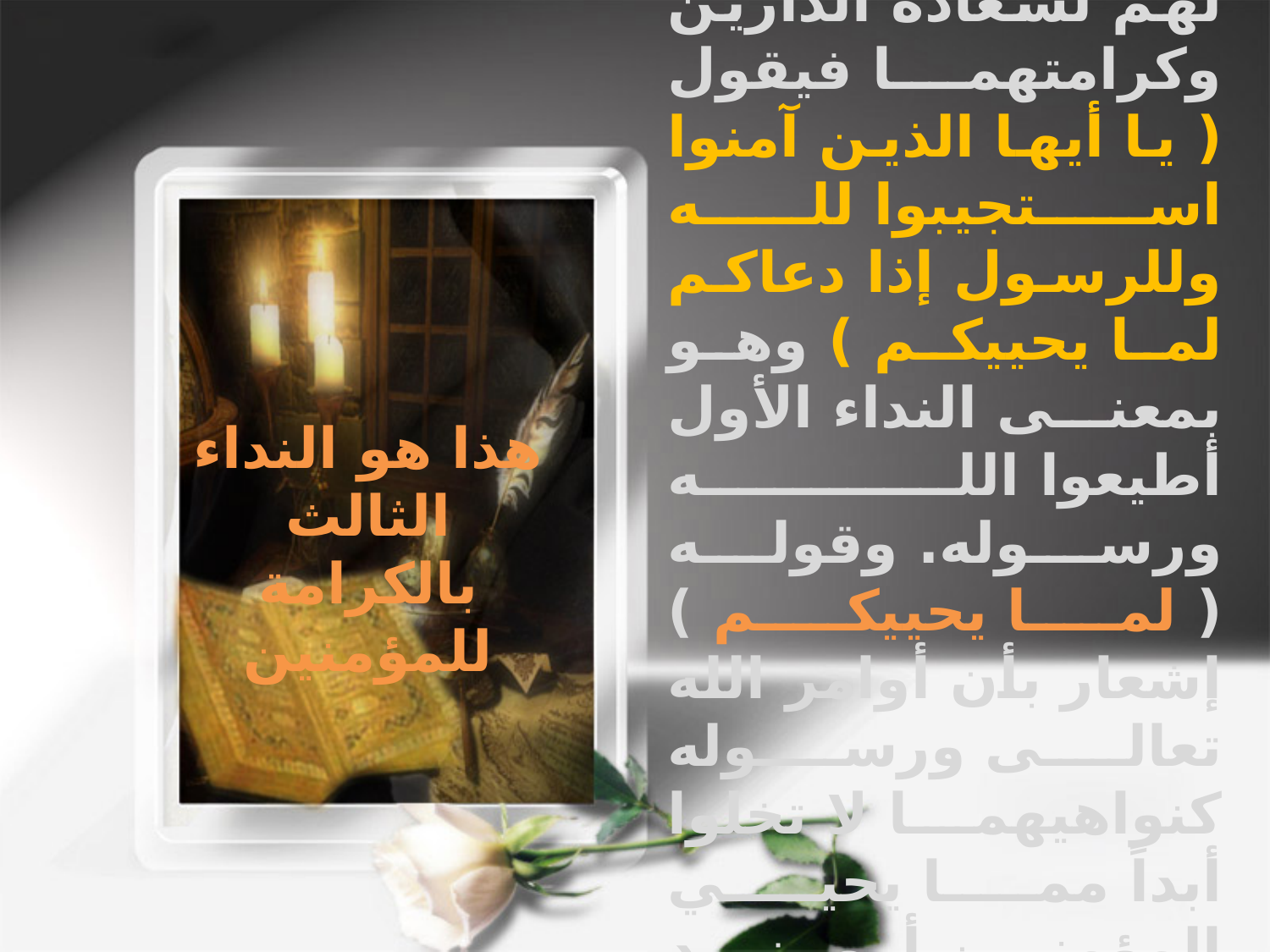

الرب تعالى يشرفهم بندائه ليكرمهم بما يأمرهم به أو ينهاهم عنه تربية لهم وإعداداً لهم لسعادة الدارين وكرامتهما فيقول ( يا أيها الذين آمنوا استجيبوا لله وللرسول إذا دعاكم لما يحييكم ) وهو بمعنى النداء الأول أطيعوا الله ورسوله. وقوله ( لما يحييكم ) إشعار بأن أوامر الله تعالى ورسوله كنواهيهما لا تخلوا أبداً مما يحيي المؤمنين أو يزيد في حياتهم أو يحفظها عليهم، ولذا وجب أن يطاع الله ورسوله ما أمكنت طاعتهما.
هذا هو النداء الثالث بالكرامة للمؤمنين